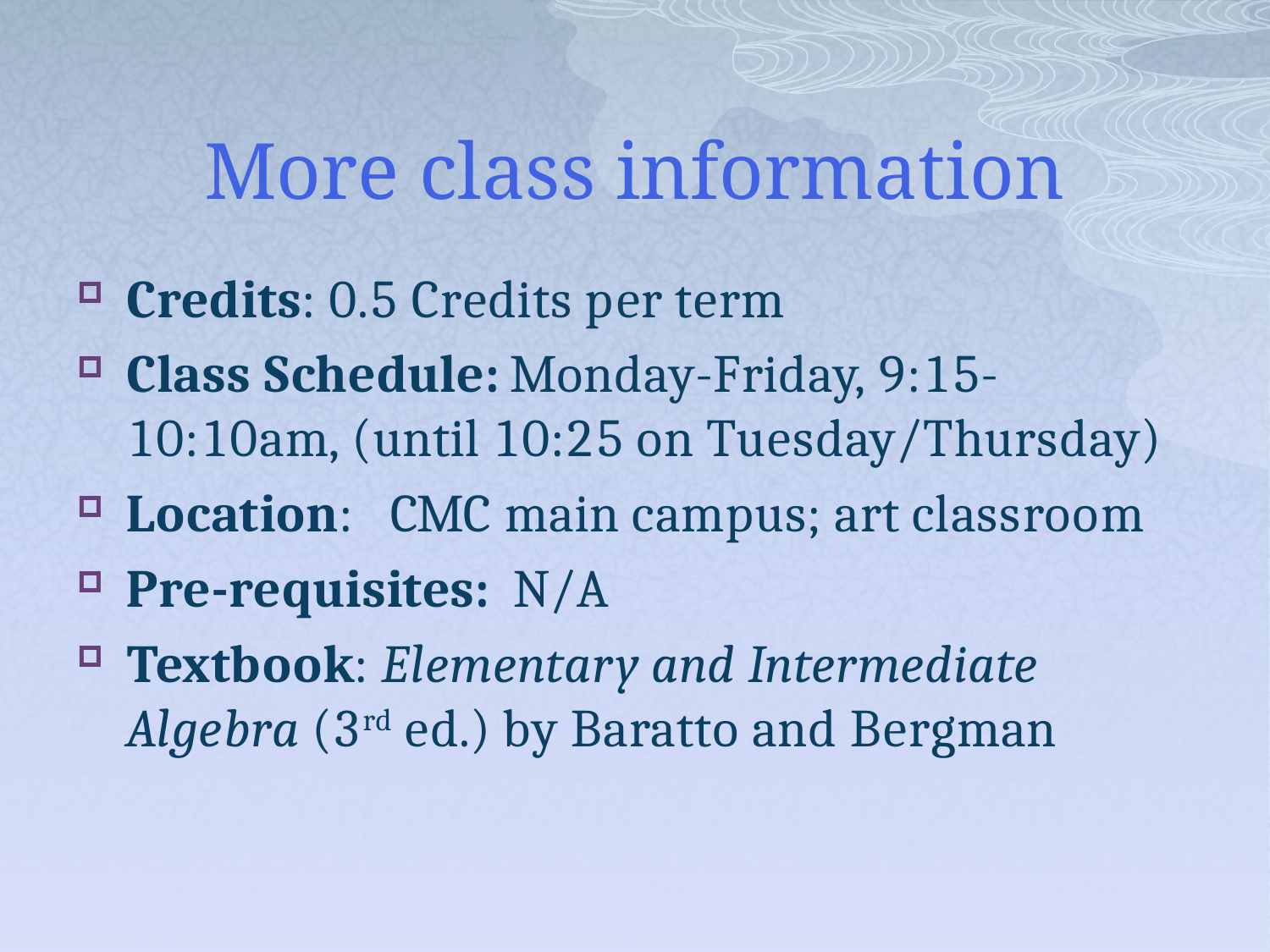

# More class information
Credits: 0.5 Credits per term
Class Schedule: Monday-Friday, 9:15-10:10am, (until 10:25 on Tuesday/Thursday)
Location:   CMC main campus; art classroom
Pre-requisites:  N/A
Textbook: Elementary and Intermediate Algebra (3rd ed.) by Baratto and Bergman